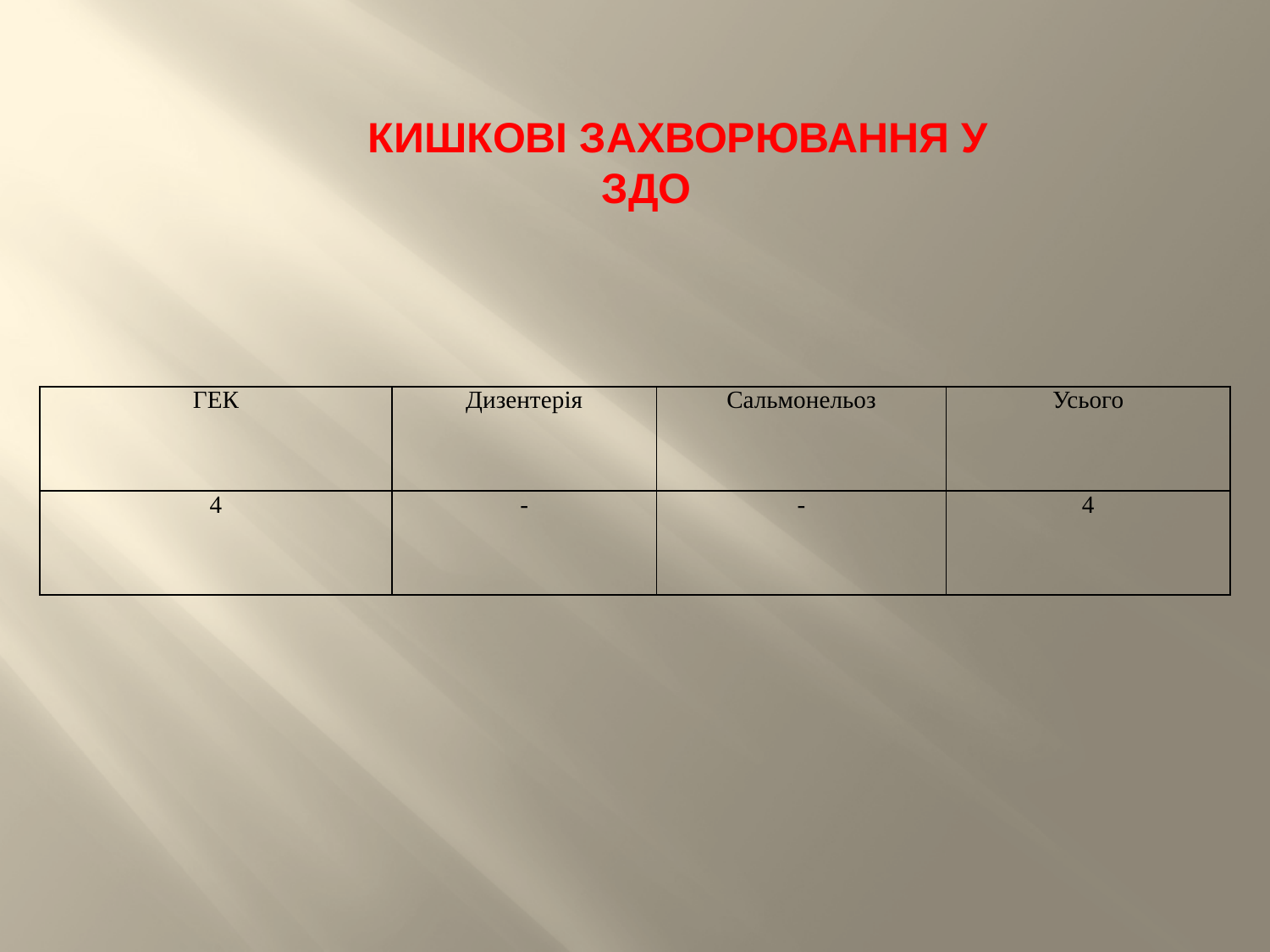

Кишкові захворювання у ЗДО
| ГЕК | Дизентерія | Сальмонельоз | Усього |
| --- | --- | --- | --- |
| 4 | - | - | 4 |